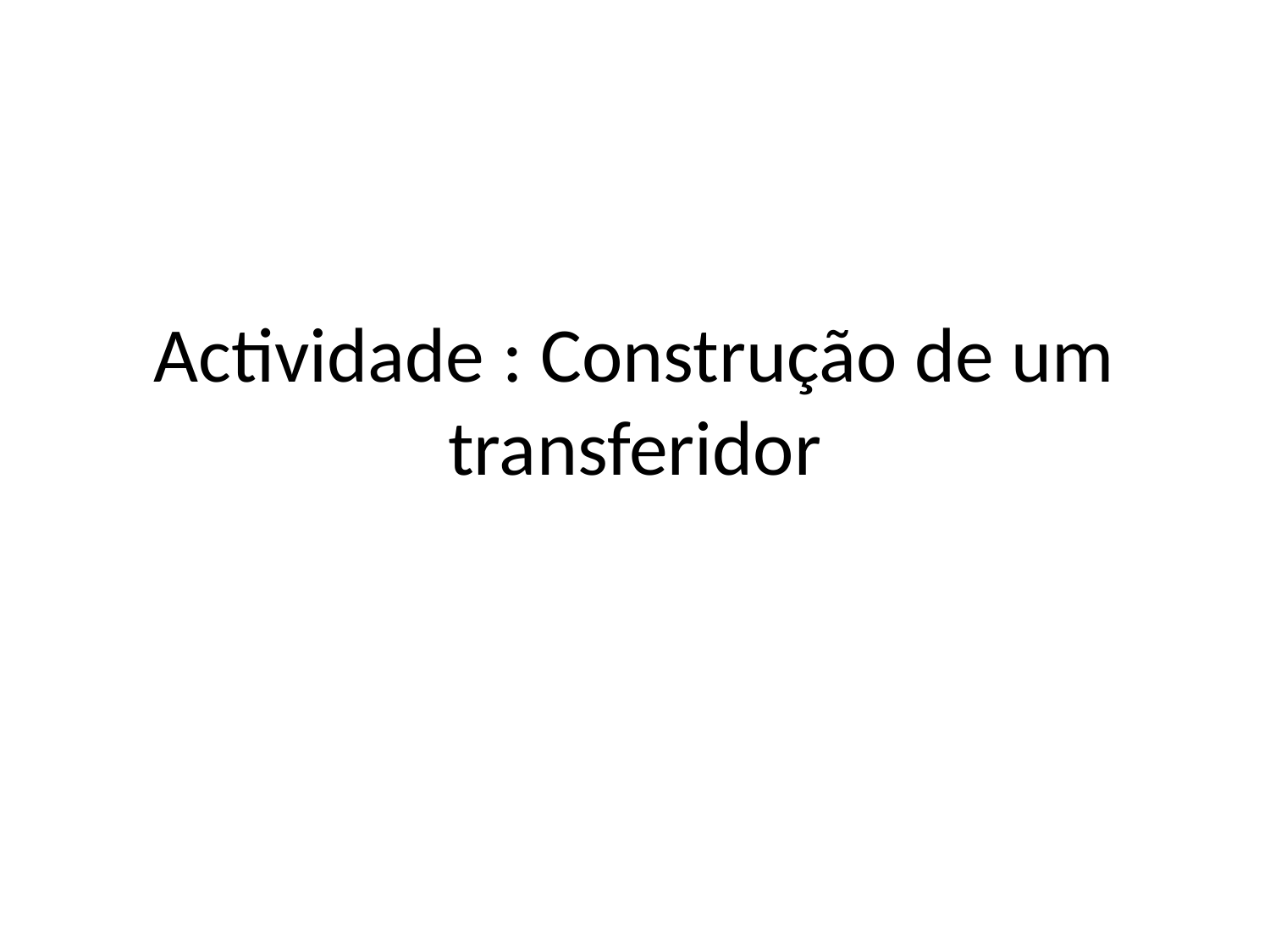

# Actividade : Construção de um transferidor